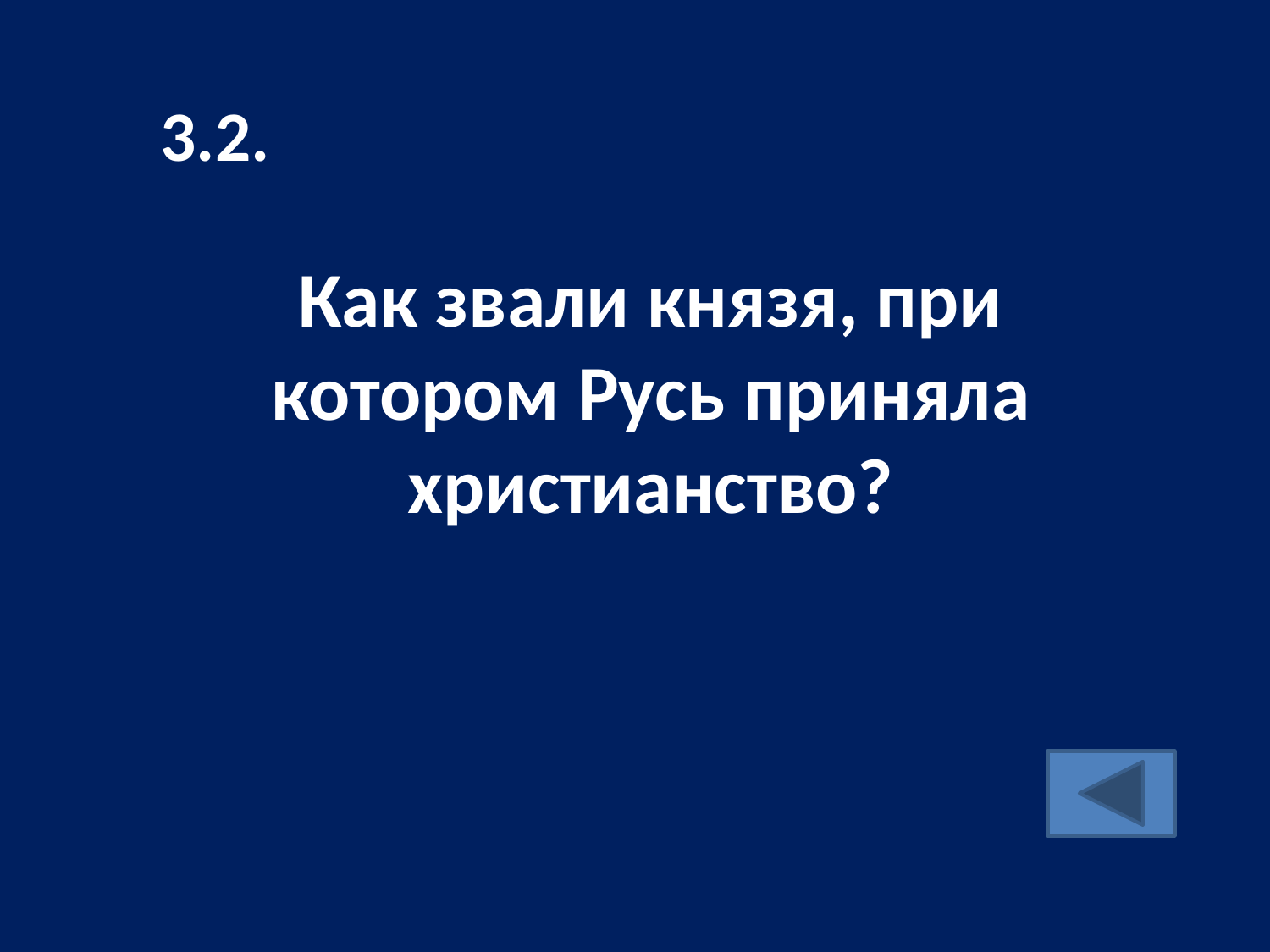

3.2.
Как звали князя, при котором Русь приняла христианство?